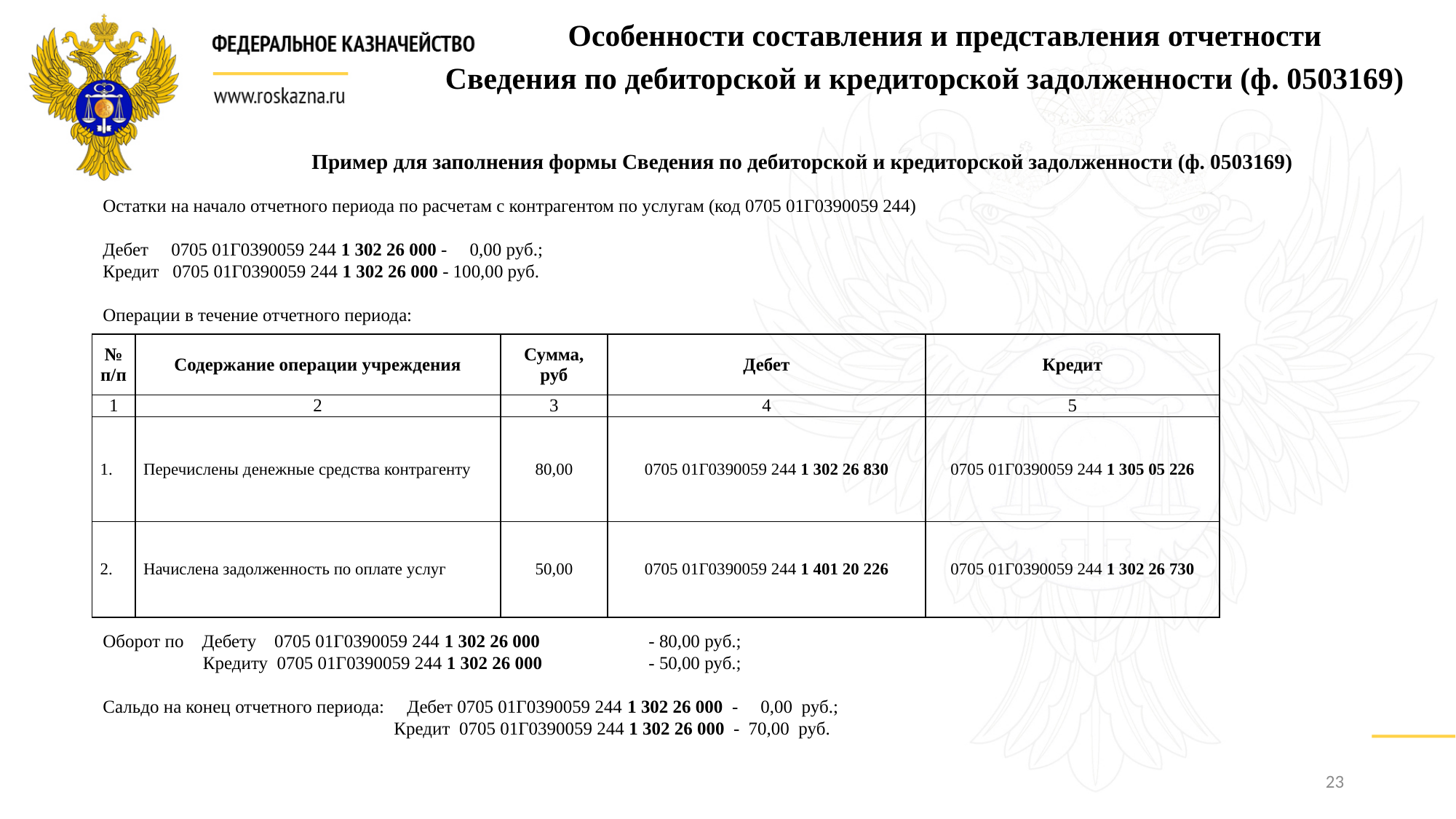

Особенности составления и представления отчетности
Сведения по дебиторской и кредиторской задолженности (ф. 0503169)
Пример для заполнения формы Сведения по дебиторской и кредиторской задолженности (ф. 0503169)
Остатки на начало отчетного периода по расчетам с контрагентом по услугам (код 0705 01Г0390059 244)

Дебет     0705 01Г0390059 244 1 302 26 000 -     0,00 руб.;
Кредит   0705 01Г0390059 244 1 302 26 000 - 100,00 руб.

Операции в течение отчетного периода:
| № п/п | Содержание операции учреждения | Сумма, руб | Дебет | Кредит |
| --- | --- | --- | --- | --- |
| 1 | 2 | 3 | 4 | 5 |
| 1. | Перечислены денежные средства контрагенту | 80,00 | 0705 01Г0390059 244 1 302 26 830 | 0705 01Г0390059 244 1 305 05 226 |
| 2. | Начислена задолженность по оплате услуг | 50,00 | 0705 01Г0390059 244 1 401 20 226 | 0705 01Г0390059 244 1 302 26 730 |
Оборот по    Дебету    0705 01Г0390059 244 1 302 26 000 	- 80,00 руб.;
                      Кредиту  0705 01Г0390059 244 1 302 26 000 	- 50,00 руб.;

Сальдо на конец отчетного периода:     Дебет 0705 01Г0390059 244 1 302 26 000  -     0,00  руб.;
                                                                Кредит  0705 01Г0390059 244 1 302 26 000  -  70,00  руб.
23